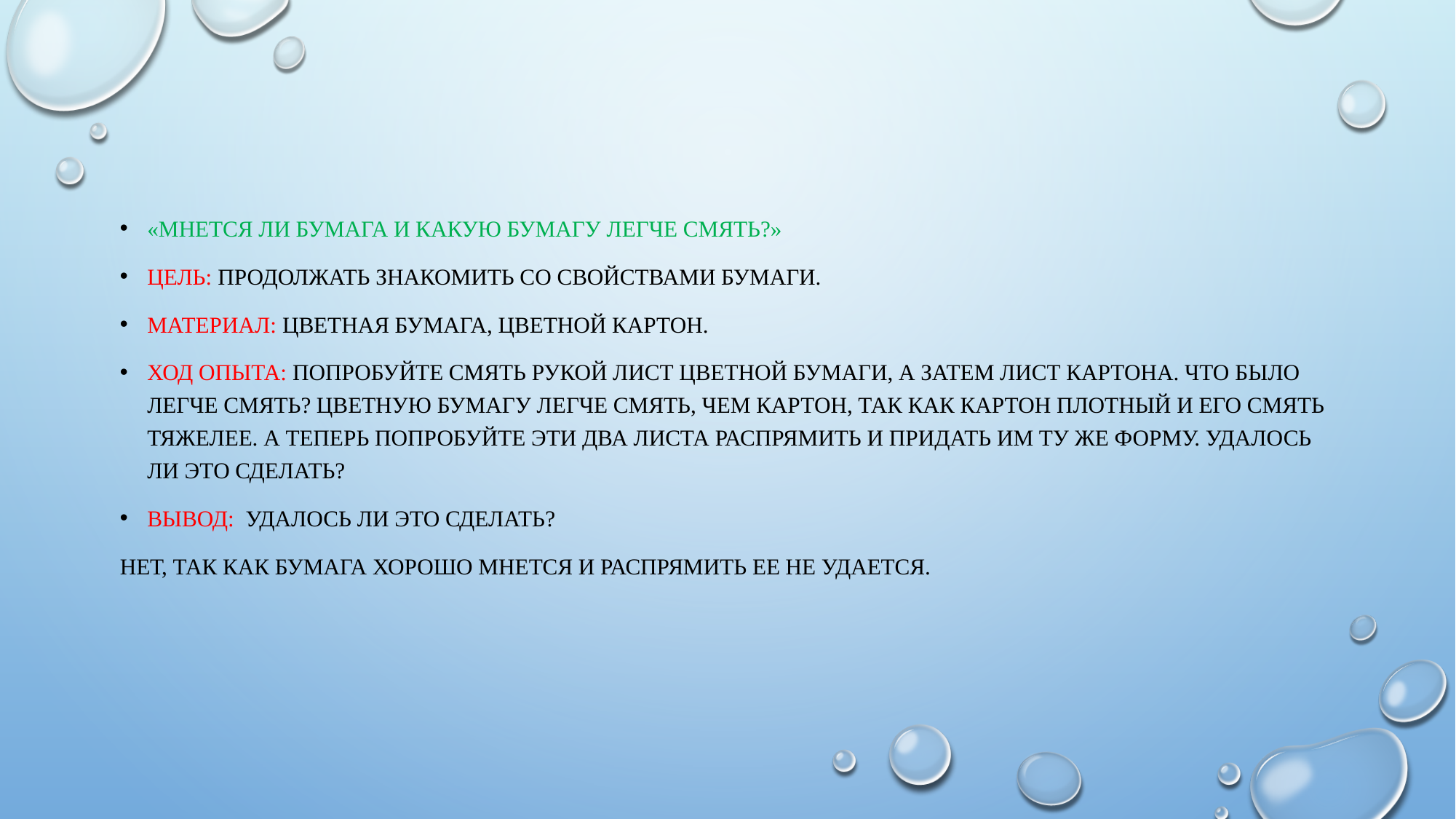

«Мнется ли бумага и какую бумагу легче смять?»
Цель: продолжать знакомить со свойствами бумаги.
Материал: цветная бумага, цветной картон.
Ход опыта: попробуйте смять рукой лист цветной бумаги, а затем лист картона. Что было легче смять? Цветную бумагу легче смять, чем картон, так как картон плотный и его смять тяжелее. А теперь попробуйте эти два листа распрямить и придать им ту же форму. Удалось ли это сделать?
Вывод:  Удалось ли это сделать?
Нет, так как бумага хорошо мнется и распрямить ее не удается.